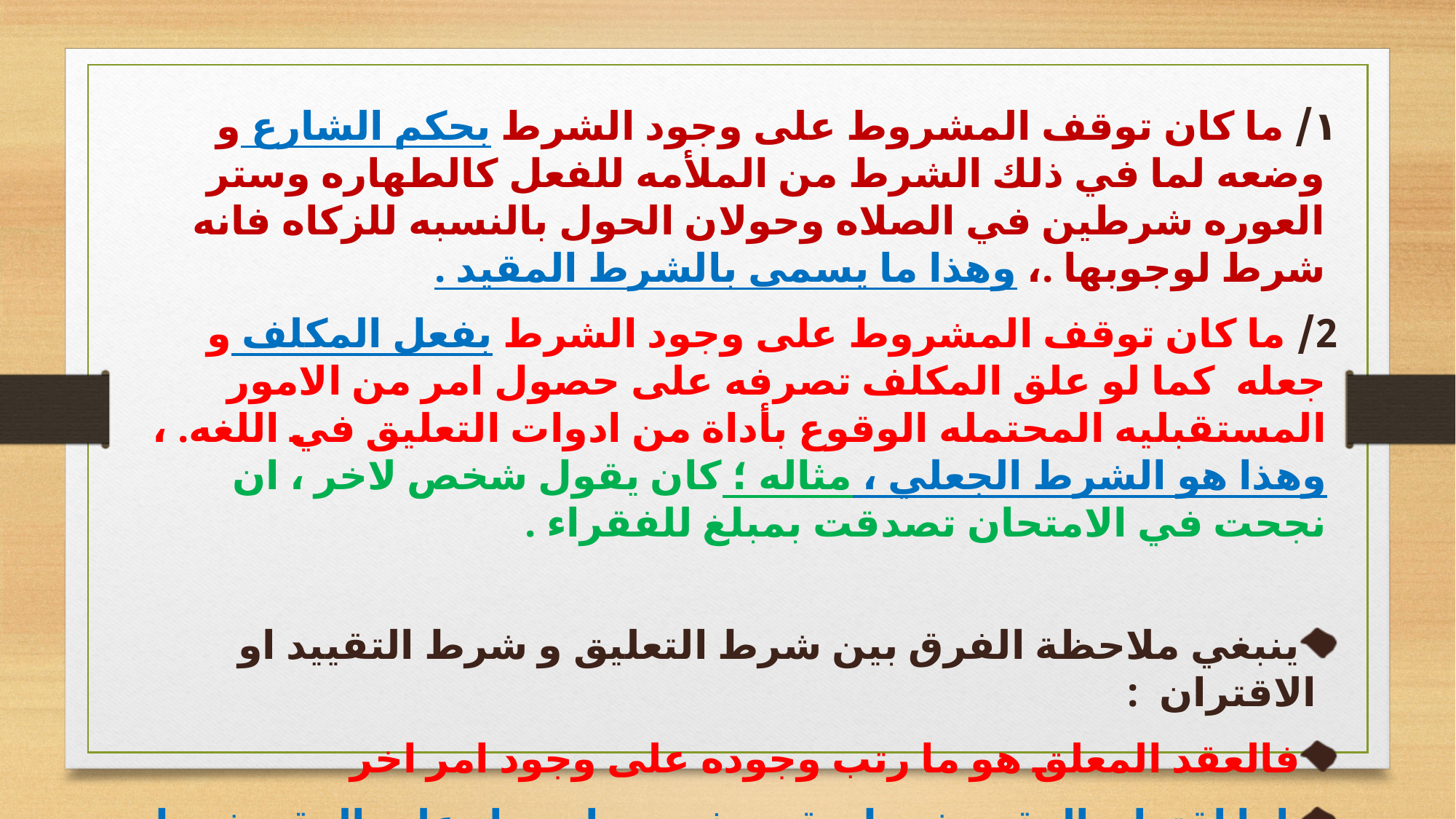

١/ ما كان توقف المشروط على وجود الشرط بحكم الشارع و وضعه لما في ذلك الشرط من الملأمه للفعل كالطهاره وستر العوره شرطين في الصلاه وحولان الحول بالنسبه للزكاه فانه شرط لوجوبها .، وهذا ما يسمى بالشرط المقيد .
2/ ما كان توقف المشروط على وجود الشرط بفعل المكلف و جعله  كما لو علق المكلف تصرفه على حصول امر من الامور المستقبليه المحتمله الوقوع بأداة من ادوات التعليق في اللغه. ، وهذا هو الشرط الجعلي ، مثاله ؛ كان يقول شخص لاخر ، ان نجحت في الامتحان تصدقت بمبلغ للفقراء .

ينبغي ملاحظة الفرق بين شرط التعليق و شرط التقييد او الاقتران  :
فالعقد المعلق هو ما رتب وجوده على وجود امر اخر
 اما اقتران العقد بشرط مقييد فيعني ان يزاد على العقد شرط فيه فائده لأحد المتعاقدين او غيرهما .